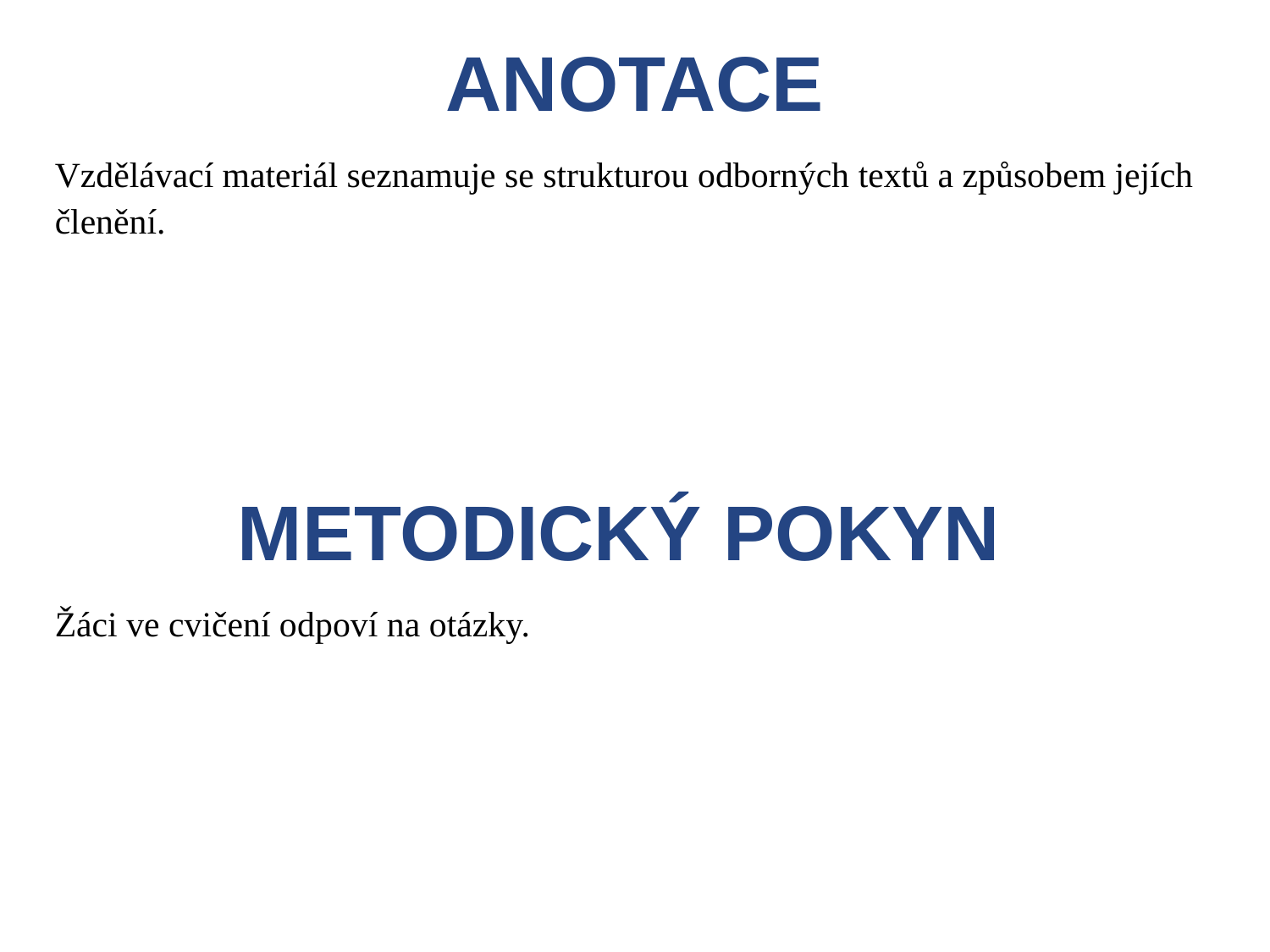

ANOTACE
Vzdělávací materiál seznamuje se strukturou odborných textů a způsobem jejích členění.
METODICKÝ POKYN
Žáci ve cvičení odpoví na otázky.